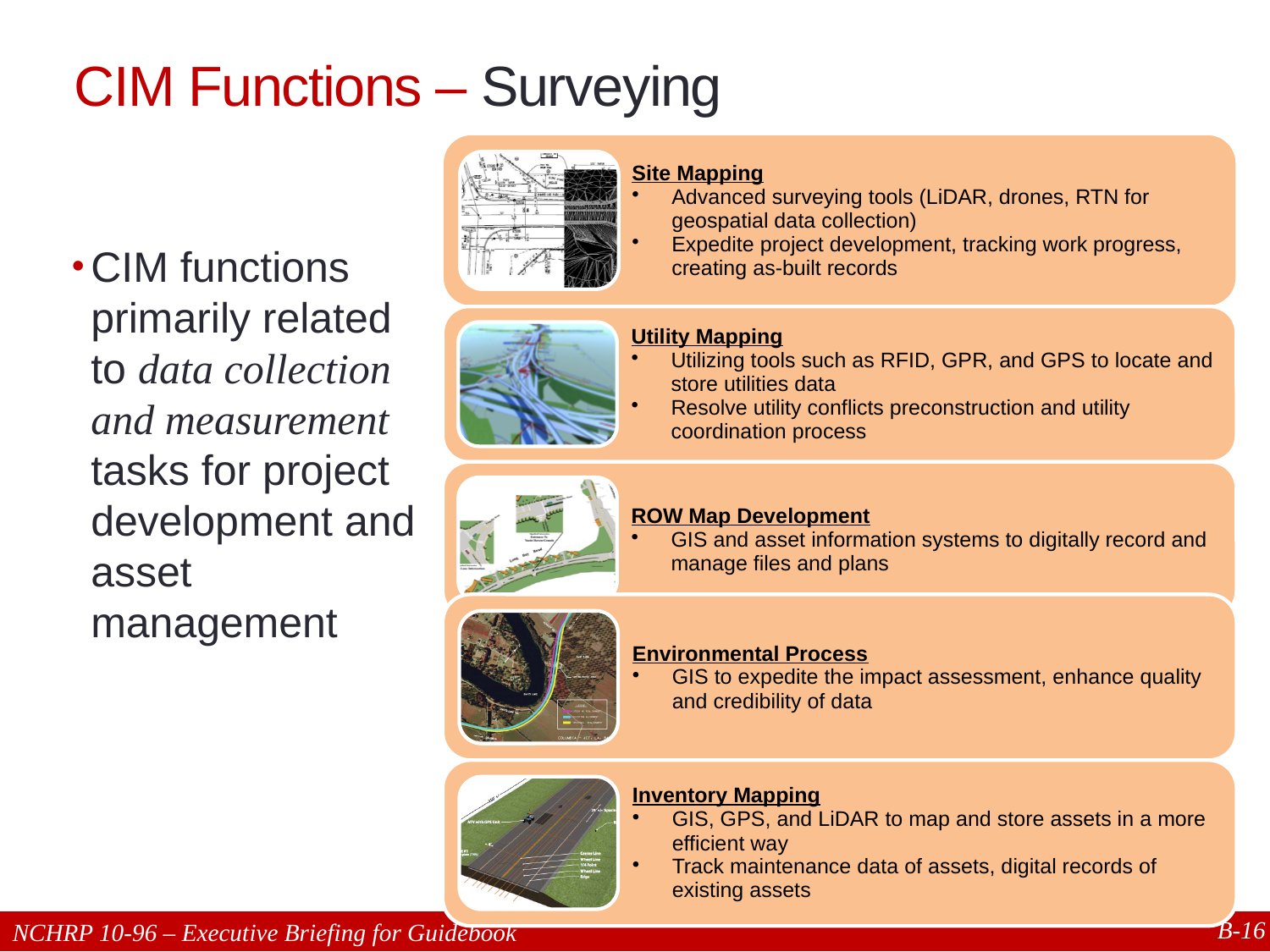

# CIM Functions – Surveying
Site Mapping
Advanced surveying tools (LiDAR, drones, RTN for geospatial data collection)
Expedite project development, tracking work progress, creating as-built records
CIM functions primarily related to data collection and measurement tasks for project development and asset management

Utility Mapping
Utilizing tools such as RFID, GPR, and GPS to locate and store utilities data
ROW Map Development
GIS and asset information systems to digitally record and manage files and plans
Resolve utility conflicts preconstruction and utility coordination process
Environmental Process
GIS to expedite the impact assessment, enhance quality and credibility of data
Inventory Mapping
GIS, GPS, and LiDAR to map and store assets in a more efficient way
Track maintenance data of assets, digital records of existing assets
16